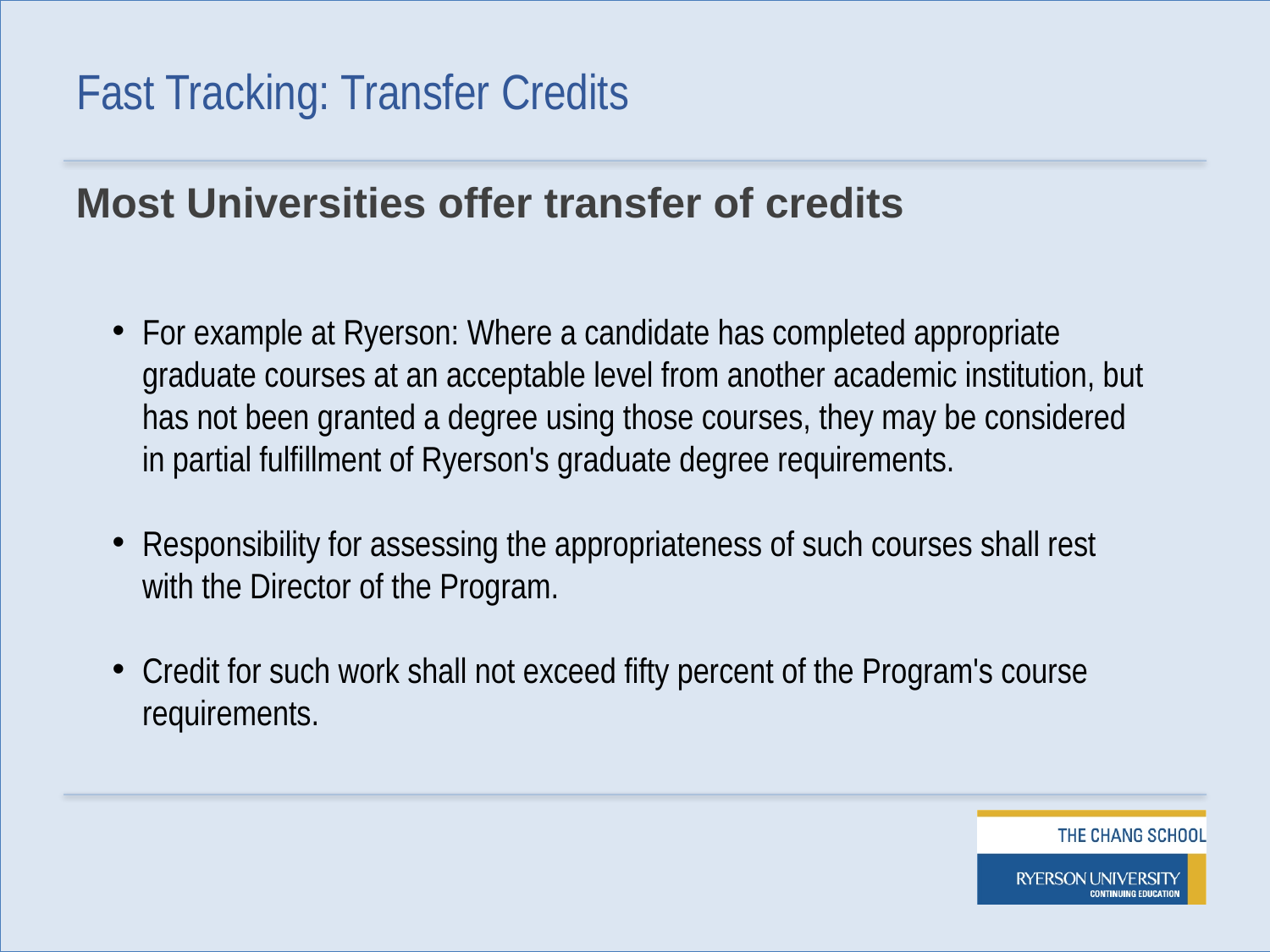

Fast Tracking: Transfer Credits
Most Universities offer transfer of credits
For example at Ryerson: Where a candidate has completed appropriate graduate courses at an acceptable level from another academic institution, but has not been granted a degree using those courses, they may be considered in partial fulfillment of Ryerson's graduate degree requirements.

Responsibility for assessing the appropriateness of such courses shall rest with the Director of the Program.

Credit for such work shall not exceed fifty percent of the Program's course requirements.